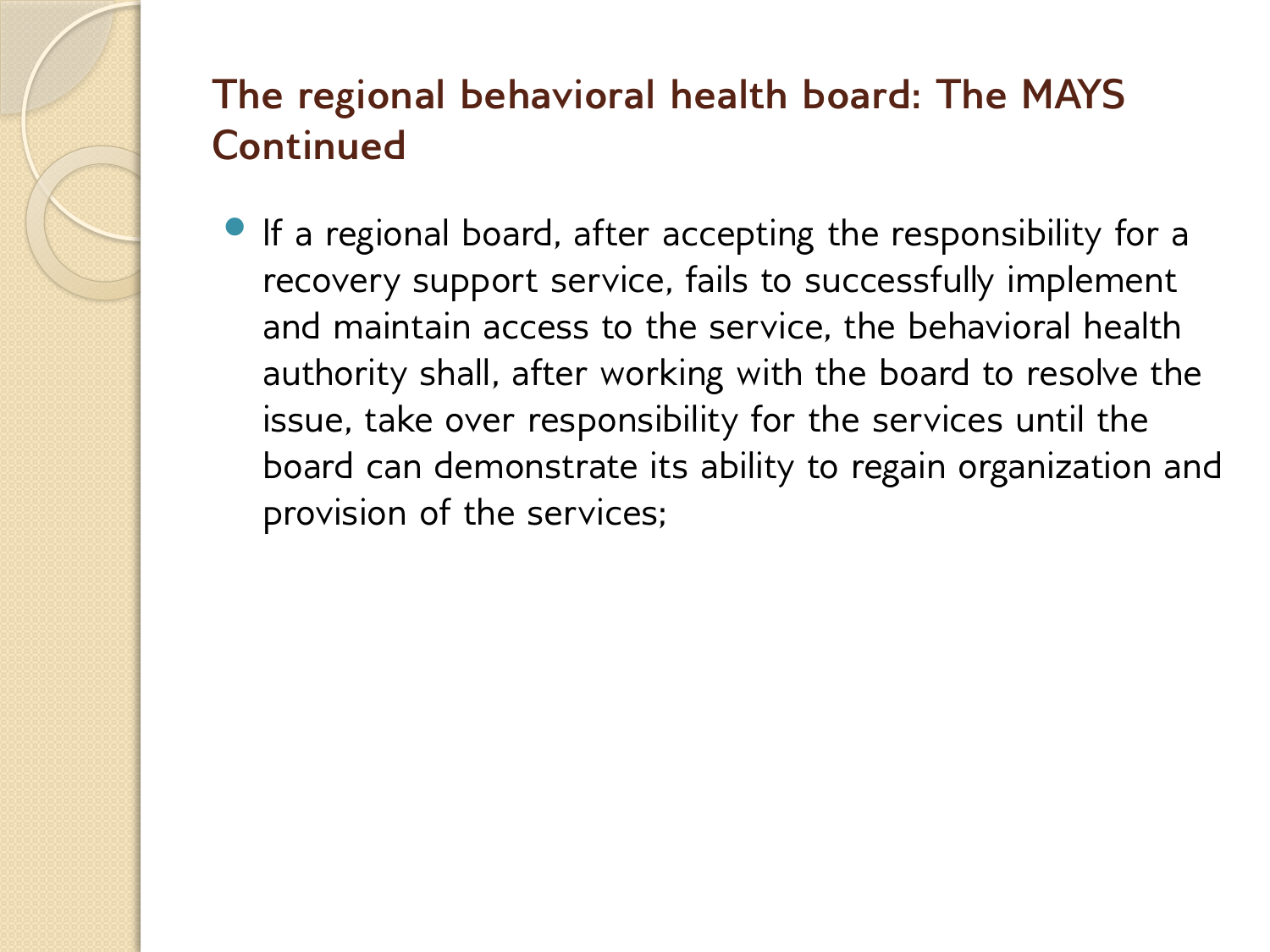

# The regional behavioral health board: The MAYS Continued
If a regional board, after accepting the responsibility for a recovery support service, fails to successfully implement and maintain access to the service, the behavioral health authority shall, after working with the board to resolve the issue, take over responsibility for the services until the board can demonstrate its ability to regain organization and provision of the services;